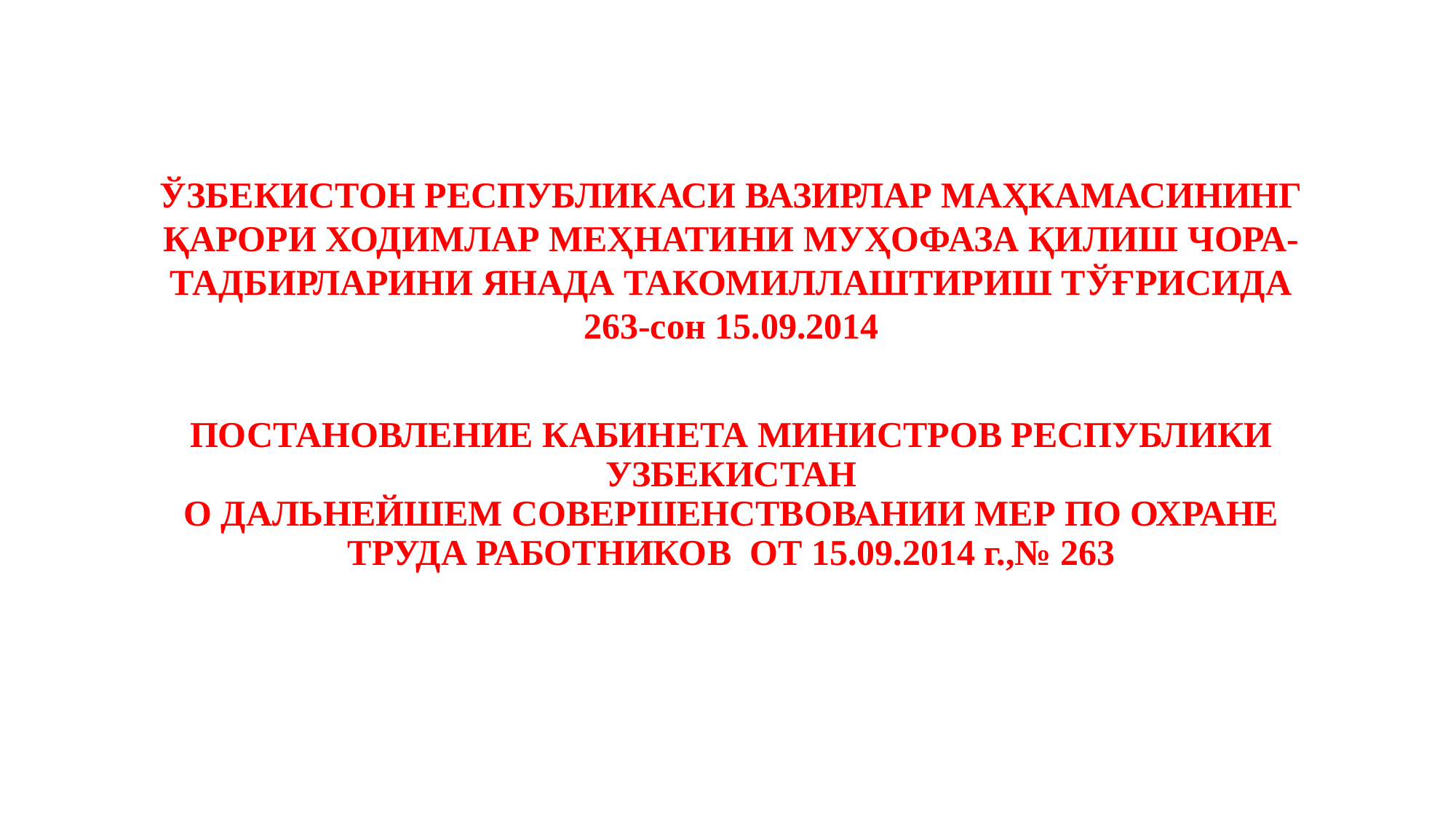

ЎЗБЕКИСТОН РЕСПУБЛИКАСИ ВАЗИРЛАР МАҲКАМАСИНИНГ
ҚАРОРИ ХОДИМЛАР МЕҲНАТИНИ МУҲОФАЗА ҚИЛИШ ЧОРА-ТАДБИРЛАРИНИ ЯНАДА ТАКОМИЛЛАШТИРИШ ТЎҒРИСИДА
263-сон 15.09.2014

Постановление Кабинета Министров Республики Узбекистан
О дальнейшем совершенствовании мер по охране труда работников  от 15.09.2014 г.,№ 263